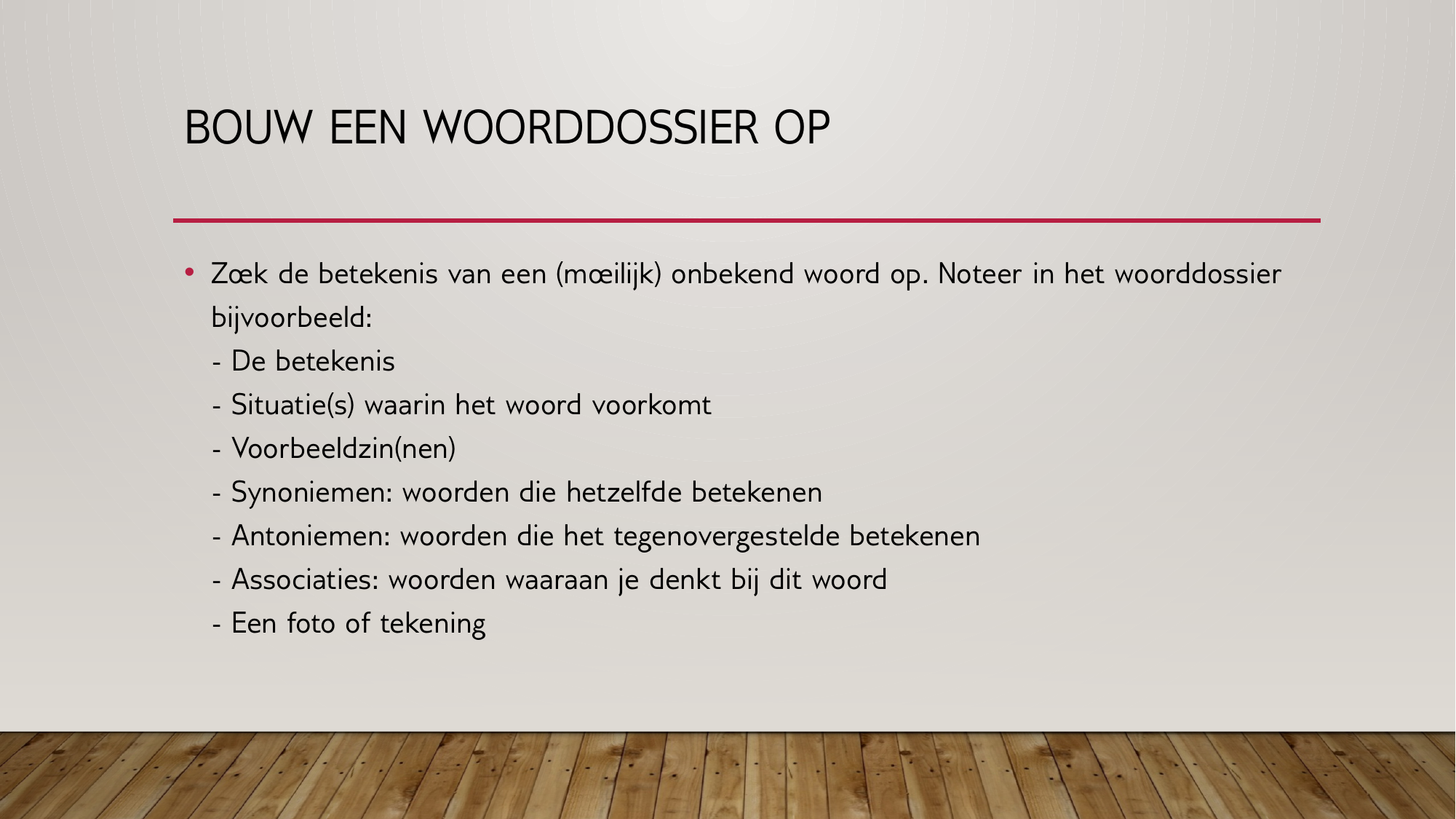

# Bouw een woorddossier op
Zoek de betekenis van een (moeilijk) onbekend woord op. Noteer in het woorddossier bijvoorbeeld:
- De betekenis
- Situatie(s) waarin het woord voorkomt
- Voorbeeldzin(nen)
- Synoniemen: woorden die hetzelfde betekenen
- Antoniemen: woorden die het tegenovergestelde betekenen
- Associaties: woorden waaraan je denkt bij dit woord
- Een foto of tekening